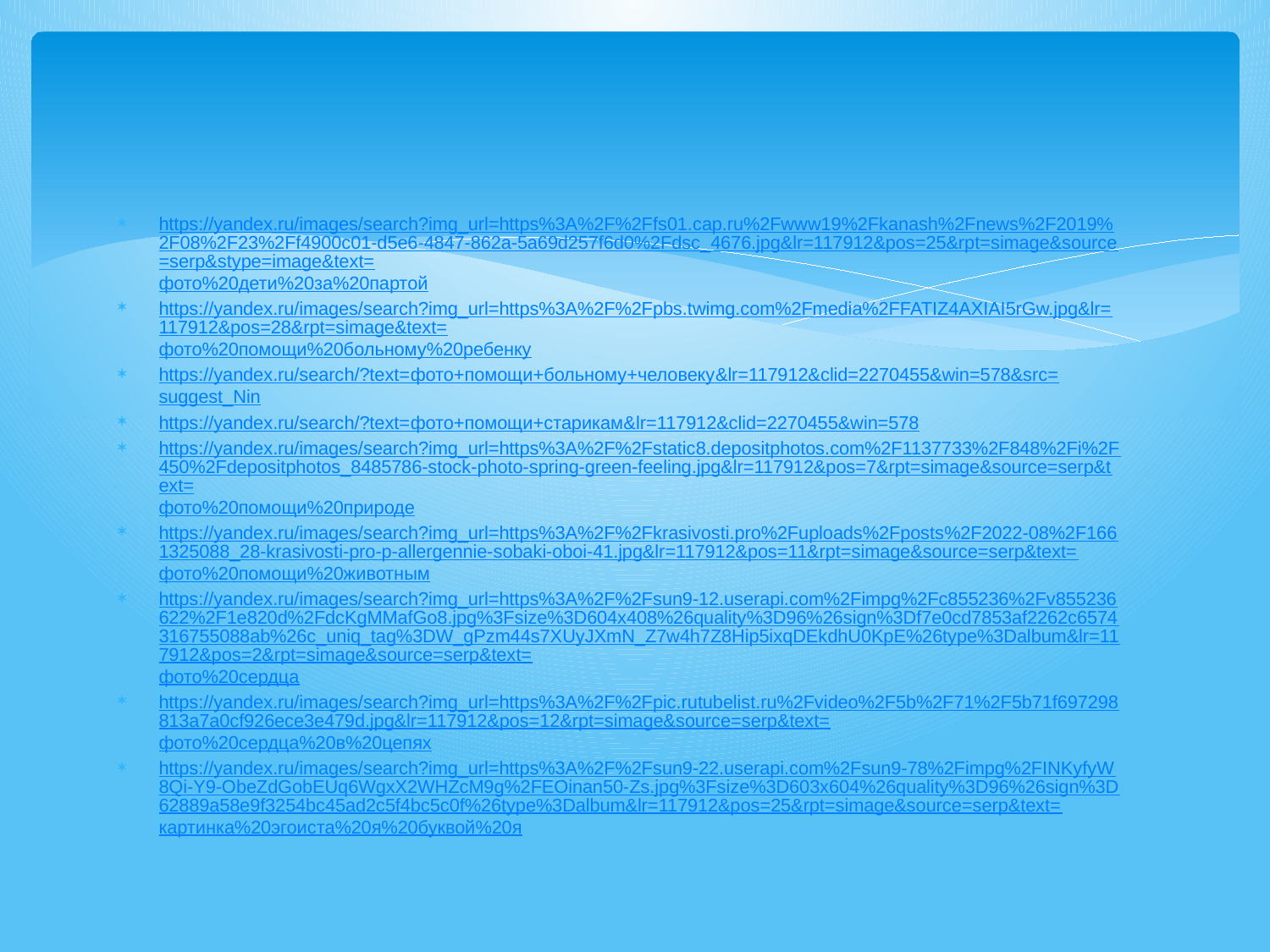

#
https://yandex.ru/images/search?img_url=https%3A%2F%2Ffs01.cap.ru%2Fwww19%2Fkanash%2Fnews%2F2019%2F08%2F23%2Ff4900c01-d5e6-4847-862a-5a69d257f6d0%2Fdsc_4676.jpg&lr=117912&pos=25&rpt=simage&source=serp&stype=image&text=фото%20дети%20за%20партой
https://yandex.ru/images/search?img_url=https%3A%2F%2Fpbs.twimg.com%2Fmedia%2FFATIZ4AXIAI5rGw.jpg&lr=117912&pos=28&rpt=simage&text=фото%20помощи%20больному%20ребенку
https://yandex.ru/search/?text=фото+помощи+больному+человеку&lr=117912&clid=2270455&win=578&src=suggest_Nin
https://yandex.ru/search/?text=фото+помощи+старикам&lr=117912&clid=2270455&win=578
https://yandex.ru/images/search?img_url=https%3A%2F%2Fstatic8.depositphotos.com%2F1137733%2F848%2Fi%2F450%2Fdepositphotos_8485786-stock-photo-spring-green-feeling.jpg&lr=117912&pos=7&rpt=simage&source=serp&text=фото%20помощи%20природе
https://yandex.ru/images/search?img_url=https%3A%2F%2Fkrasivosti.pro%2Fuploads%2Fposts%2F2022-08%2F1661325088_28-krasivosti-pro-p-allergennie-sobaki-oboi-41.jpg&lr=117912&pos=11&rpt=simage&source=serp&text=фото%20помощи%20животным
https://yandex.ru/images/search?img_url=https%3A%2F%2Fsun9-12.userapi.com%2Fimpg%2Fc855236%2Fv855236622%2F1e820d%2FdcKgMMafGo8.jpg%3Fsize%3D604x408%26quality%3D96%26sign%3Df7e0cd7853af2262c6574316755088ab%26c_uniq_tag%3DW_gPzm44s7XUyJXmN_Z7w4h7Z8Hip5ixqDEkdhU0KpE%26type%3Dalbum&lr=117912&pos=2&rpt=simage&source=serp&text=фото%20сердца
https://yandex.ru/images/search?img_url=https%3A%2F%2Fpic.rutubelist.ru%2Fvideo%2F5b%2F71%2F5b71f697298813a7a0cf926ece3e479d.jpg&lr=117912&pos=12&rpt=simage&source=serp&text=фото%20сердца%20в%20цепях
https://yandex.ru/images/search?img_url=https%3A%2F%2Fsun9-22.userapi.com%2Fsun9-78%2Fimpg%2FINKyfyW8Qi-Y9-ObeZdGobEUq6WgxX2WHZcM9g%2FEOinan50-Zs.jpg%3Fsize%3D603x604%26quality%3D96%26sign%3D62889a58e9f3254bc45ad2c5f4bc5c0f%26type%3Dalbum&lr=117912&pos=25&rpt=simage&source=serp&text=картинка%20эгоиста%20я%20буквой%20я